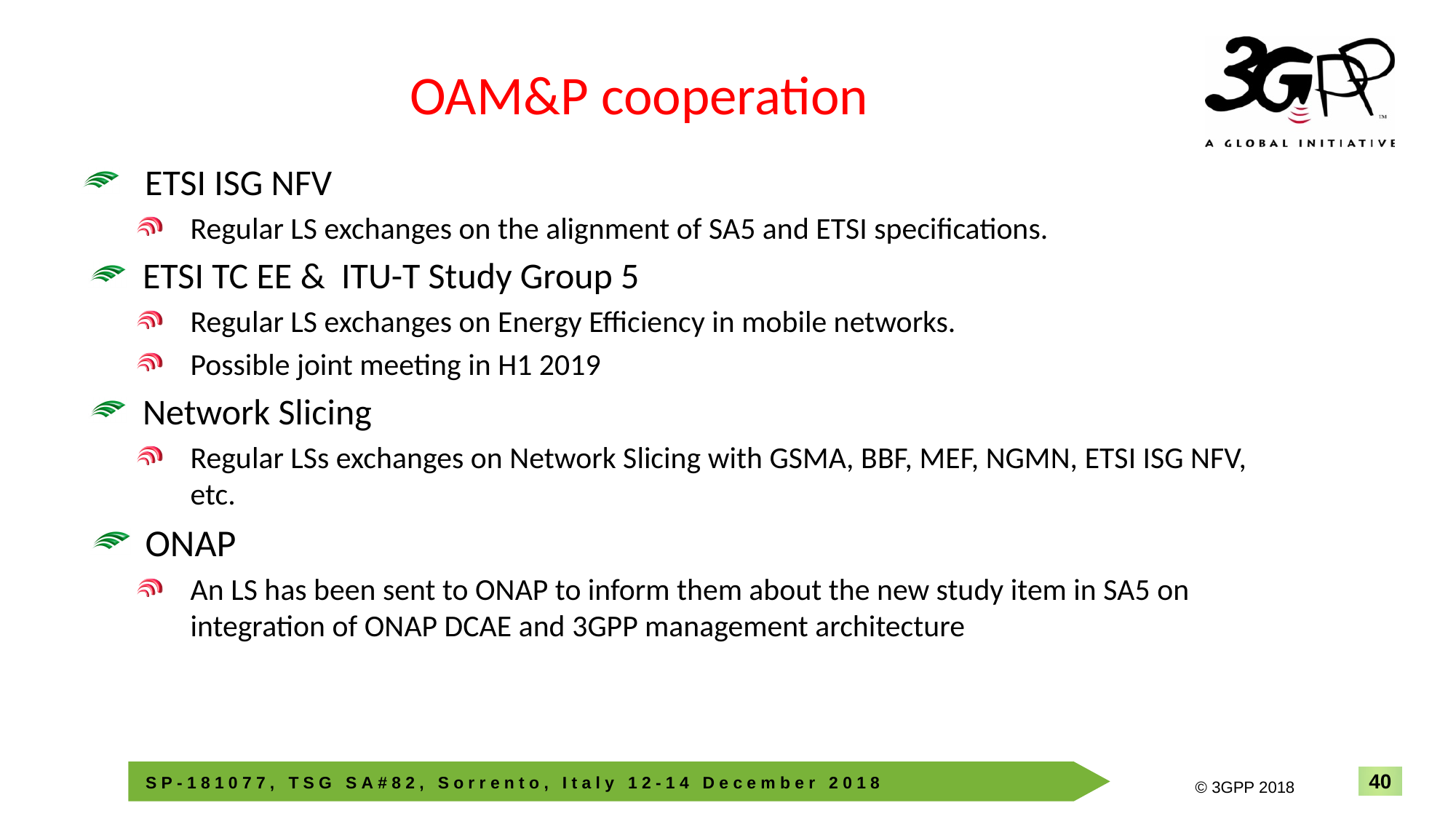

# OAM&P cooperation
ETSI ISG NFV
Regular LS exchanges on the alignment of SA5 and ETSI specifications.
ETSI TC EE &  ITU-T Study Group 5
Regular LS exchanges on Energy Efficiency in mobile networks.
Possible joint meeting in H1 2019
Network Slicing
Regular LSs exchanges on Network Slicing with GSMA, BBF, MEF, NGMN, ETSI ISG NFV, etc.
ONAP
An LS has been sent to ONAP to inform them about the new study item in SA5 on integration of ONAP DCAE and 3GPP management architecture